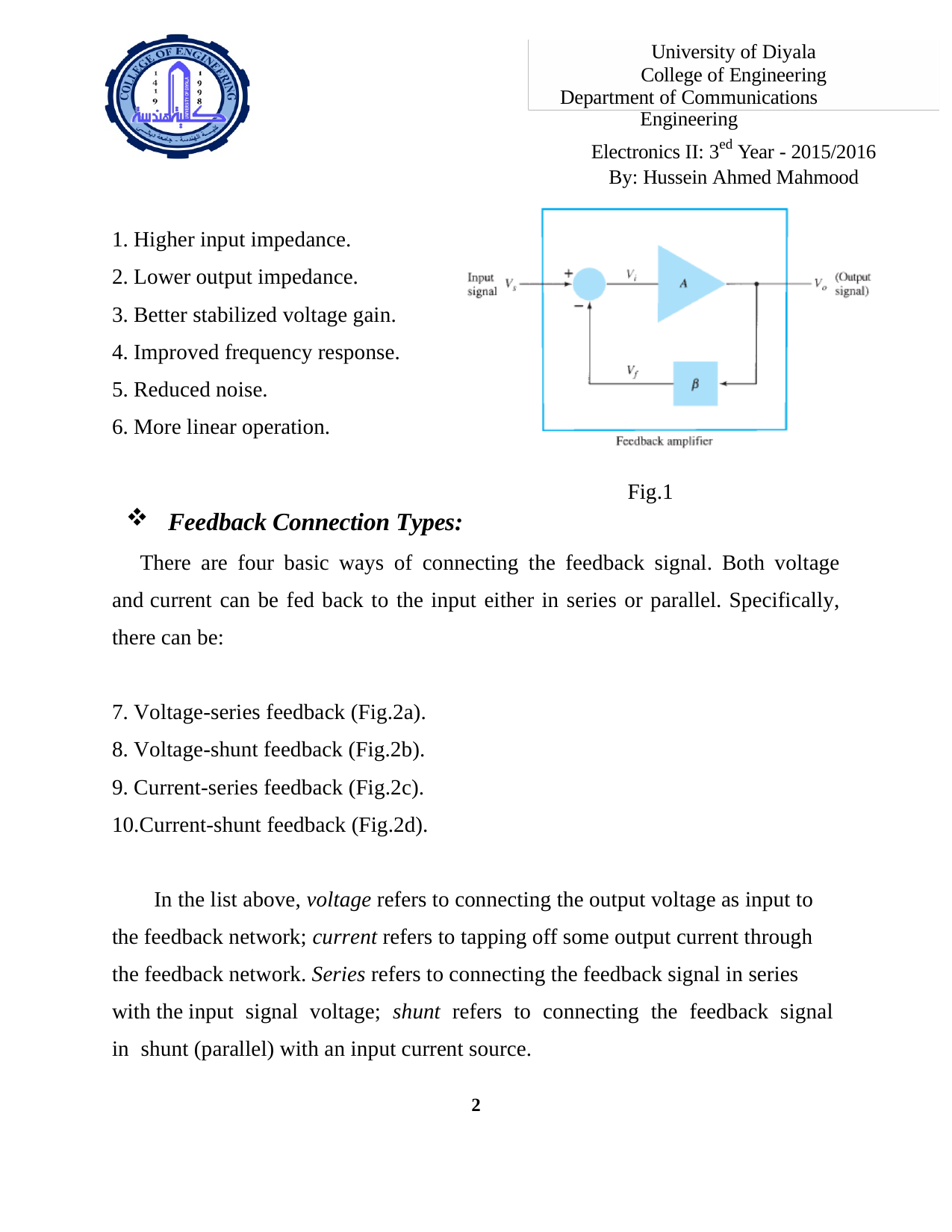

University of Diyala College of Engineering
Department of Communications Engineering
Electronics II: 3ed Year - 2015/2016 By: Hussein Ahmed Mahmood

Higher input impedance.

Lower output impedance.

Better stabilized voltage gain.

Improved frequency response.

Reduced noise.

More linear operation.

Fig.1
Feedback Connection Types:
There are four basic ways of connecting the feedback signal. Both voltage and current can be fed back to the input either in series or parallel. Specifically, there can be:

Voltage-series feedback (Fig.2a).

Voltage-shunt feedback (Fig.2b).

Current-series feedback (Fig.2c).

Current-shunt feedback (Fig.2d).

In the list above, voltage refers to connecting the output voltage as input to the feedback network; current refers to tapping off some output current through the feedback network. Series refers to connecting the feedback signal in series with the input  signal  voltage;  shunt  refers  to  connecting  the  feedback  signal  in  shunt (parallel) with an input current source.

2